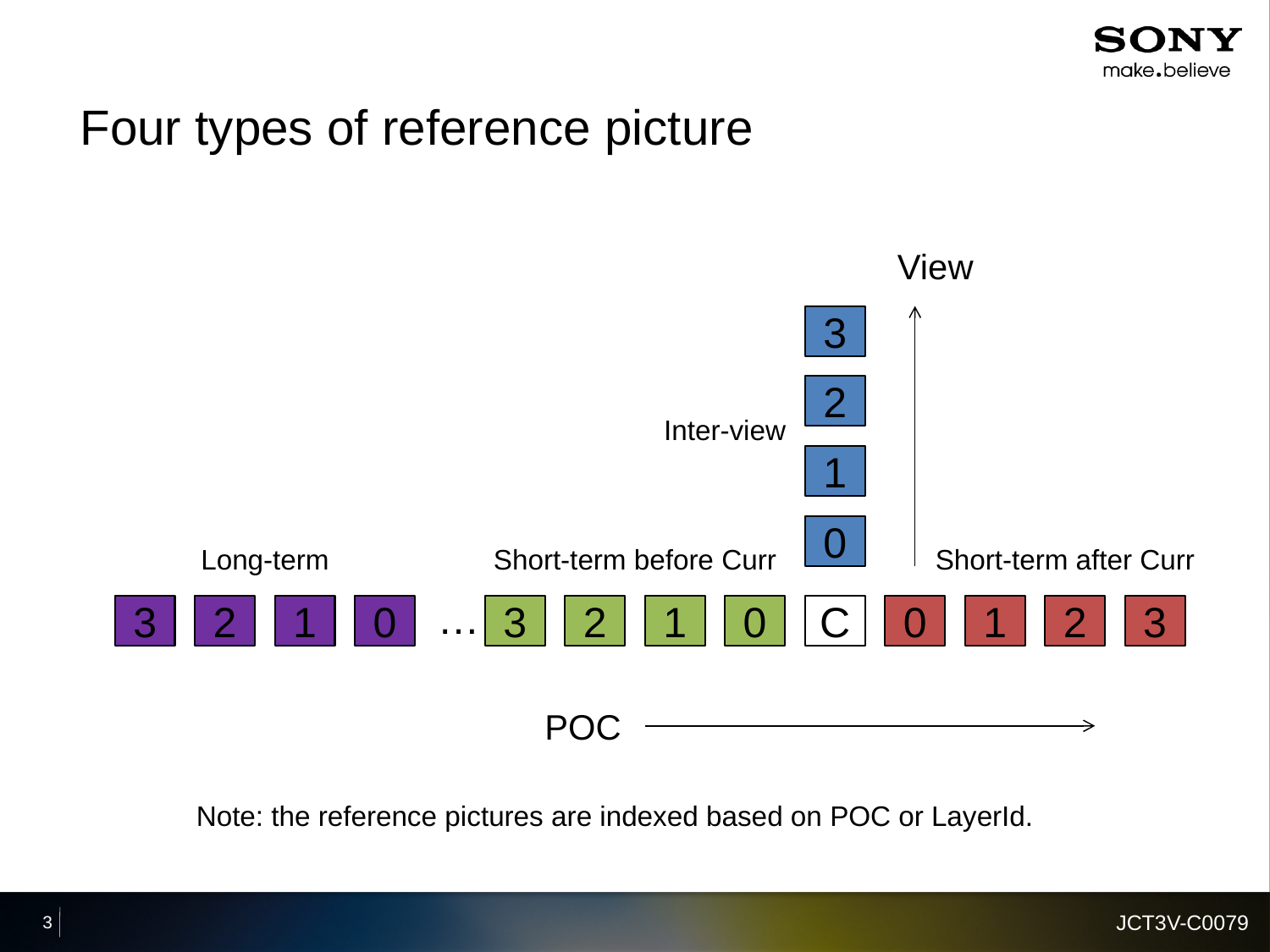

# Four types of reference picture
View
3
2
Inter-view
1
0
Long-term
Short-term before Curr
Short-term after Curr
…
3
2
1
0
3
2
1
0
C
0
1
2
3
POC
Note: the reference pictures are indexed based on POC or LayerId.
JCT3V-C0079
3